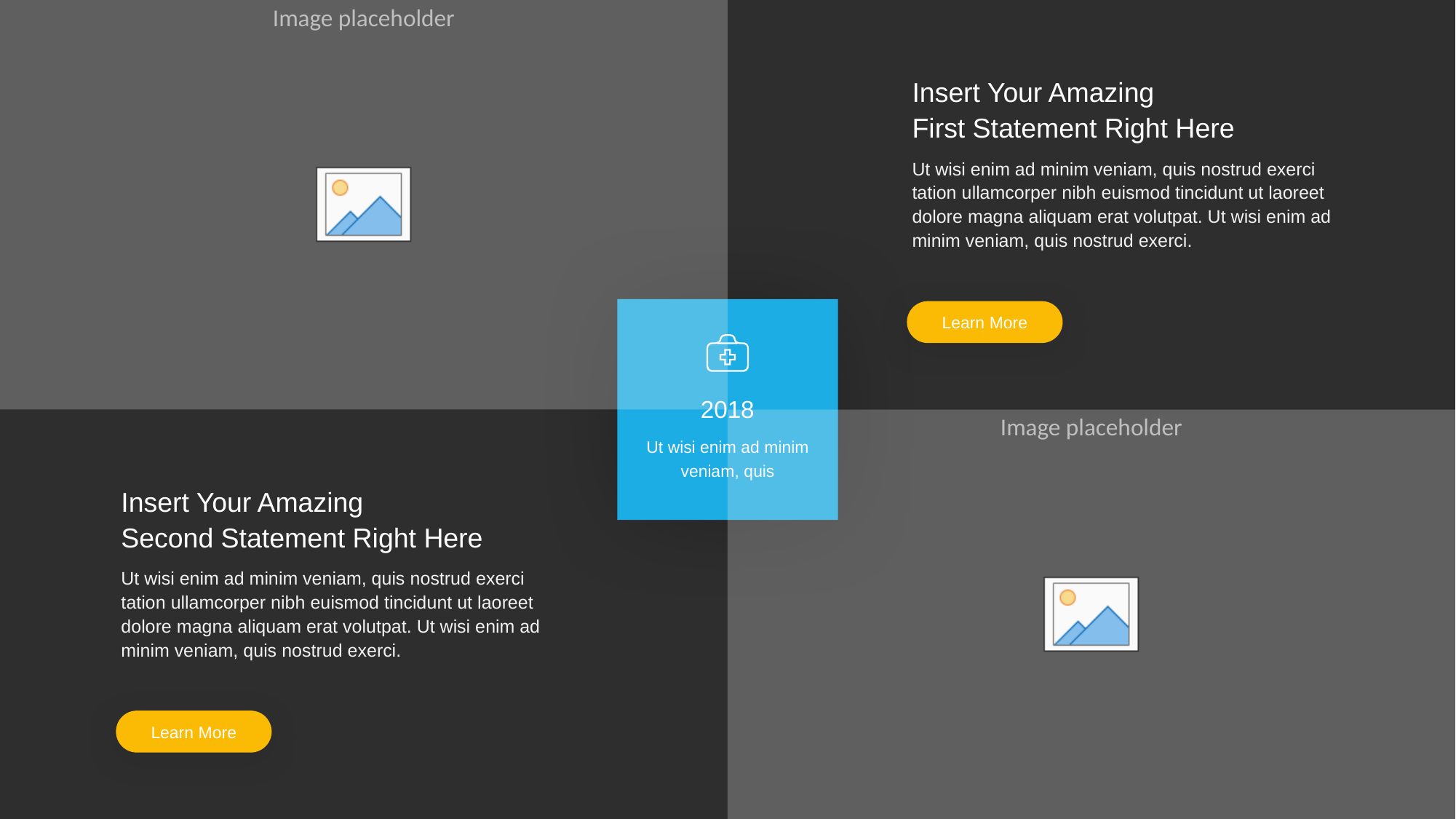

Insert Your Amazing
First Statement Right Here
Ut wisi enim ad minim veniam, quis nostrud exerci tation ullamcorper nibh euismod tincidunt ut laoreet dolore magna aliquam erat volutpat. Ut wisi enim ad minim veniam, quis nostrud exerci.

Learn More

2018
Ut wisi enim ad minim veniam, quis

Insert Your Amazing
Second Statement Right Here
Ut wisi enim ad minim veniam, quis nostrud exerci tation ullamcorper nibh euismod tincidunt ut laoreet dolore magna aliquam erat volutpat. Ut wisi enim ad minim veniam, quis nostrud exerci.
Learn More